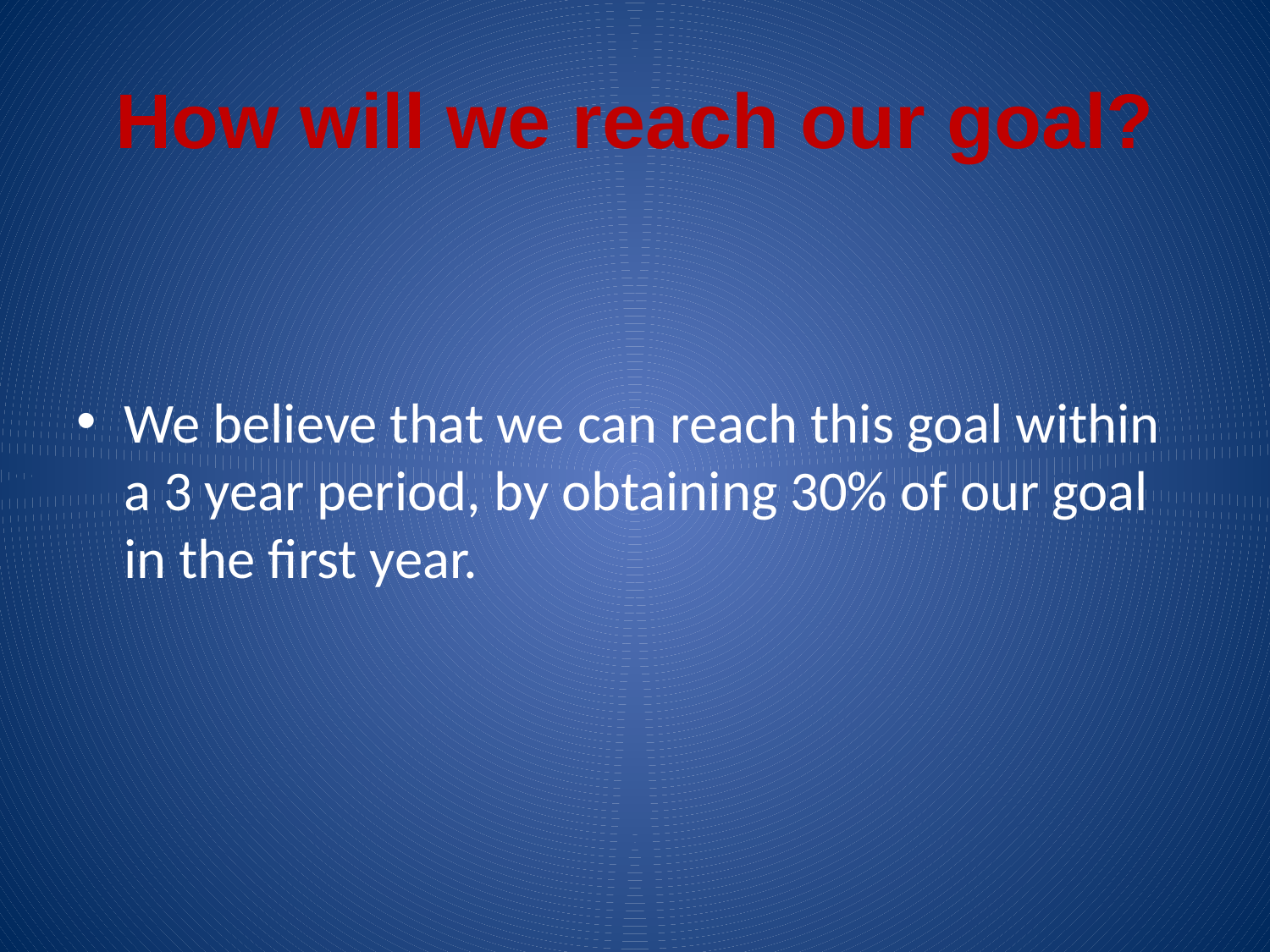

# How will we reach our goal?

We believe that we can reach this goal within a 3 year period, by obtaining 30% of our goal in the first year.